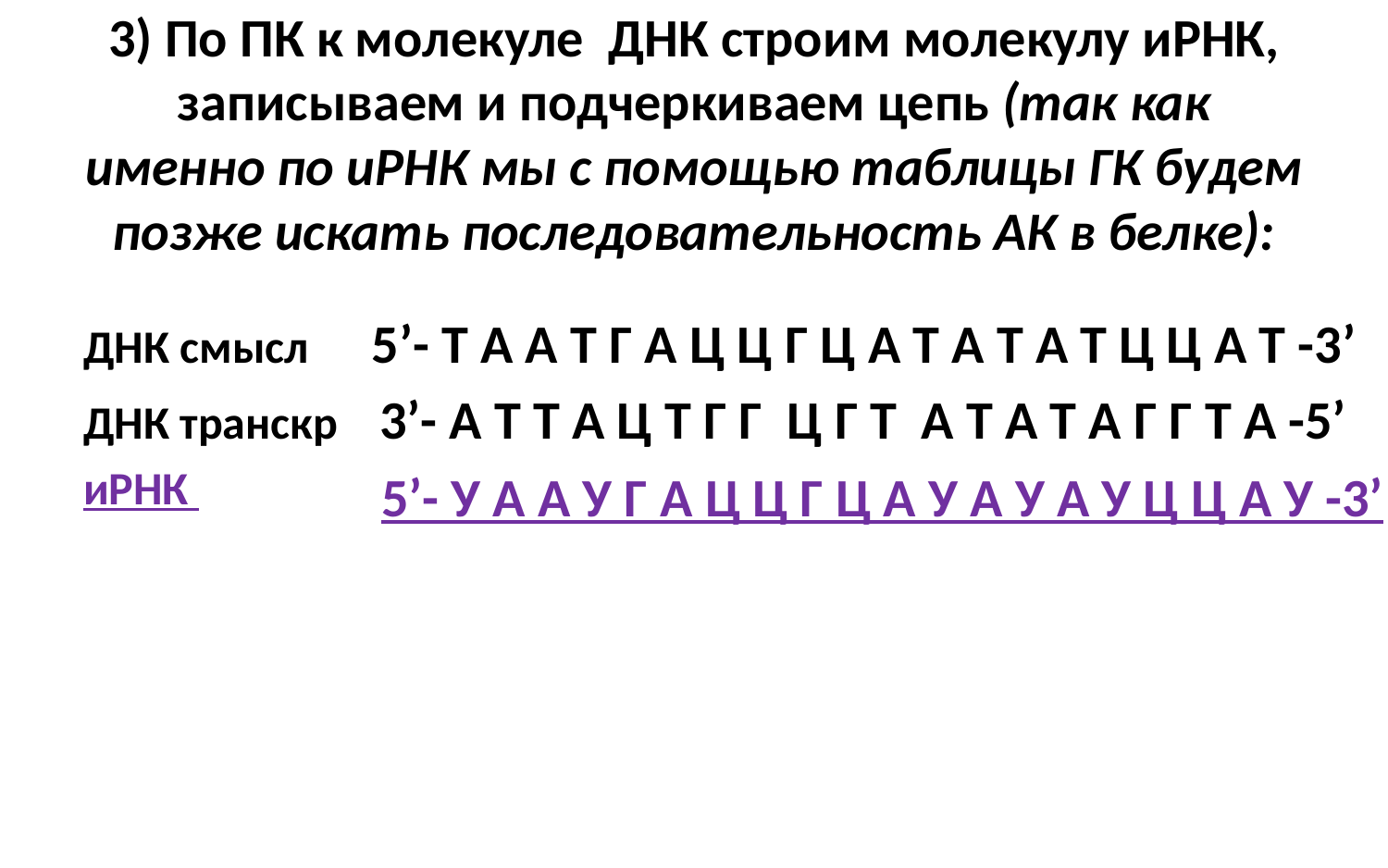

# 3) По ПК к молекуле  ДНК строим молекулу иРНК, записываем и подчеркиваем цепь (так как именно по иРНК мы с помощью таблицы ГК будем позже искать последовательность АК в белке):
ДНК смысл      5’- Т А А Т Г А Ц Ц Г Ц А Т А Т А Т Ц Ц А Т -3’
ДНК транскр    3’- А Т Т А Ц Т Г Г  Ц Г Т  А Т А Т А Г Г Т А -5’
иРНК

5’- У А А У Г А Ц Ц Г Ц А У А У А У Ц Ц А У -3’